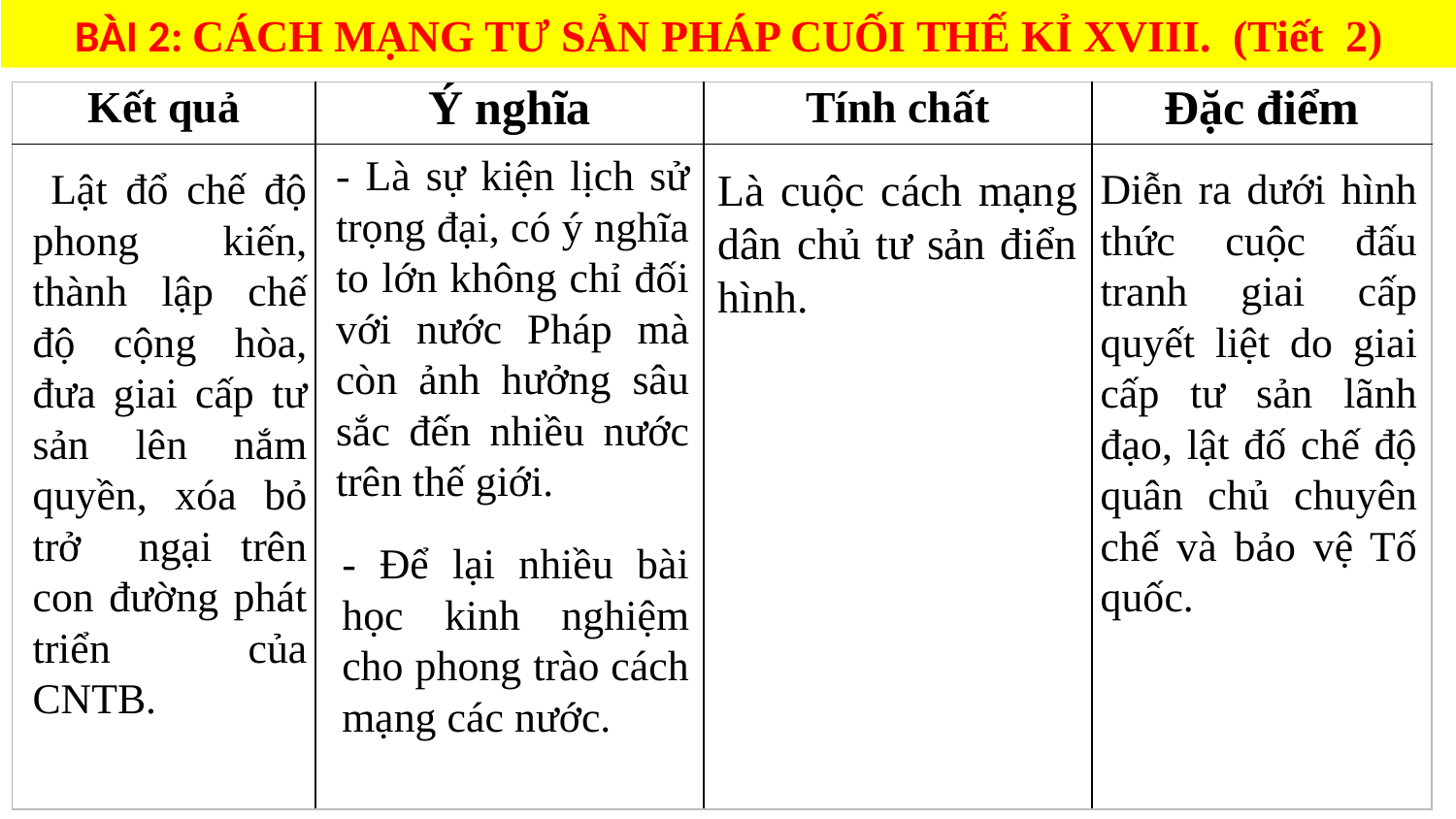

BÀI 2: CÁCH MẠNG TƯ SẢN PHÁP CUỐI THẾ KỈ XVIII.  (Tiết  2)
| Kết quả | Ý nghĩa | Tính chất | Đặc điểm |
| --- | --- | --- | --- |
|  |  |  |  |
- Là sự kiện lịch sử trọng đại, có ý nghĩa to lớn không chỉ đối với nước Pháp mà còn ảnh hưởng sâu sắc đến nhiều nước trên thế giới.
 Lật đổ chế độ phong kiến, thành lập chế độ cộng hòa, đưa giai cấp tư sản lên nắm quyền, xóa bỏ trở  ngại trên con đường phát triển của CNTB.
Là cuộc cách mạng dân chủ tư sản điển hình.
Diễn ra dưới hình thức cuộc đấu tranh giai cấp quyết liệt do giai cấp tư sản lãnh đạo, lật đố chế độ quân chủ chuyên chế và bảo vệ Tố quốc.
- Để lại nhiều bài học kinh nghiệm cho phong trào cách mạng các nước.